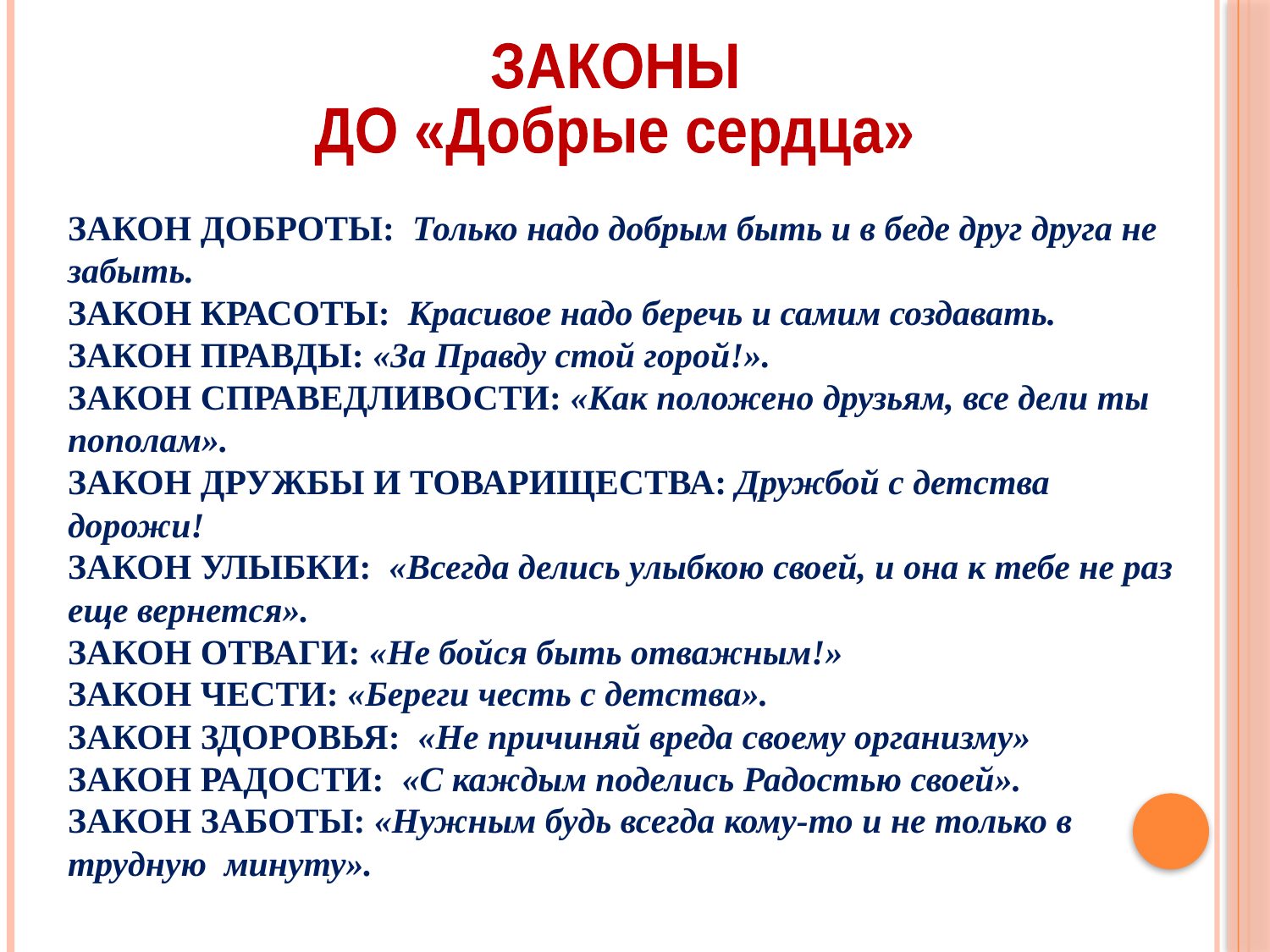

ЗАКОНЫ
ДО «Добрые сердца»
ЗАКОН ДОБРОТЫ:  Только надо добрым быть и в беде друг друга не забыть.
ЗАКОН КРАСОТЫ:  Красивое надо беречь и самим создавать.
ЗАКОН ПРАВДЫ: «За Правду стой горой!».
ЗАКОН СПРАВЕДЛИВОСТИ: «Как положено друзьям, все дели ты пополам».
ЗАКОН ДРУЖБЫ И ТОВАРИЩЕСТВА: Дружбой с детства дорожи!
ЗАКОН УЛЫБКИ:  «Всегда делись улыбкою своей, и она к тебе не раз еще вернется».
ЗАКОН ОТВАГИ: «Не бойся быть отважным!»
ЗАКОН ЧЕСТИ: «Береги честь с детства».
ЗАКОН ЗДОРОВЬЯ:  «Не причиняй вреда своему организму»
ЗАКОН РАДОСТИ:  «С каждым поделись Радостью своей».
ЗАКОН ЗАБОТЫ: «Нужным будь всегда кому-то и не только в трудную  минуту».